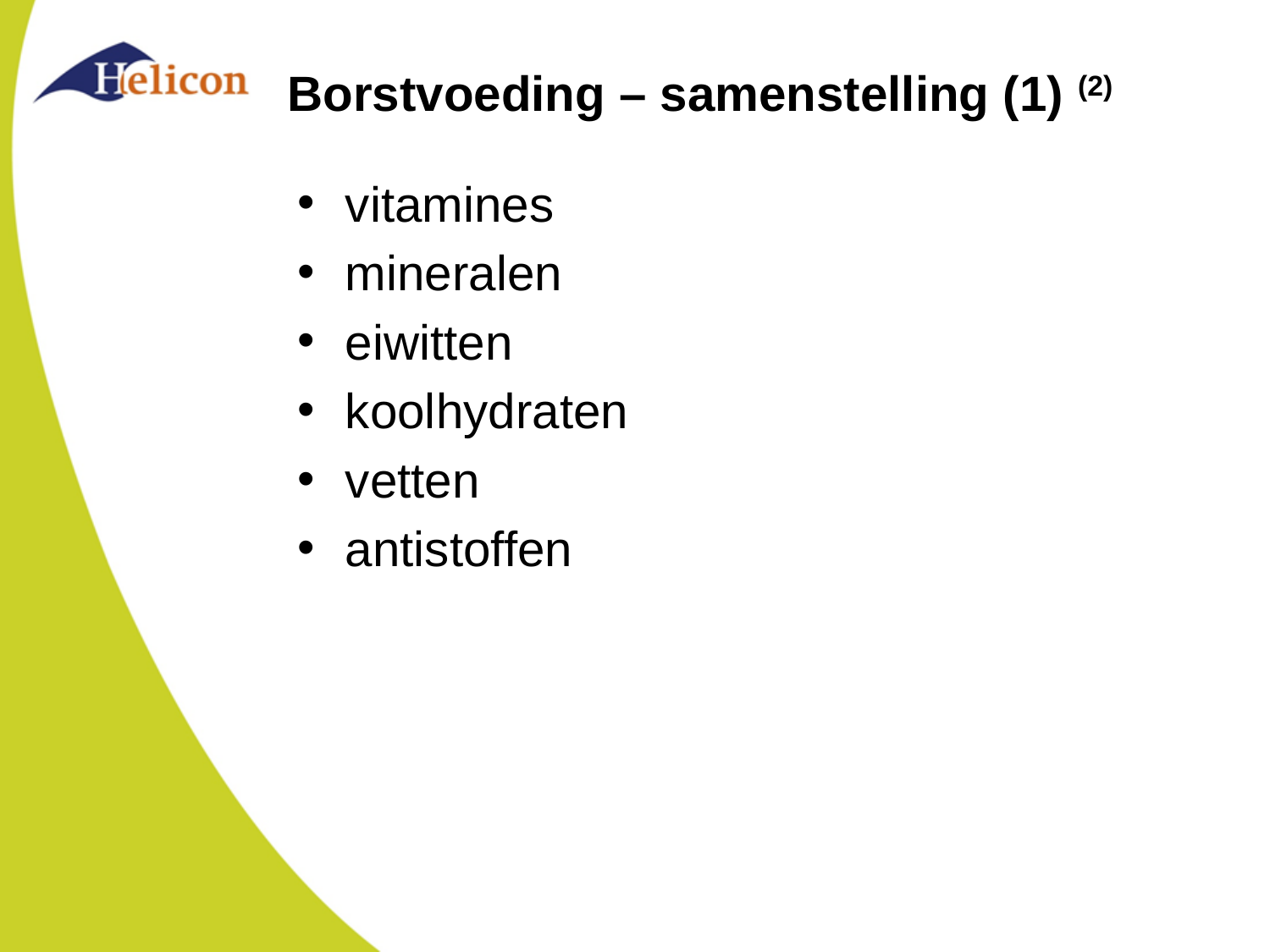

# Borstvoeding – samenstelling (1) (2)
vitamines
mineralen
eiwitten
koolhydraten
vetten
antistoffen